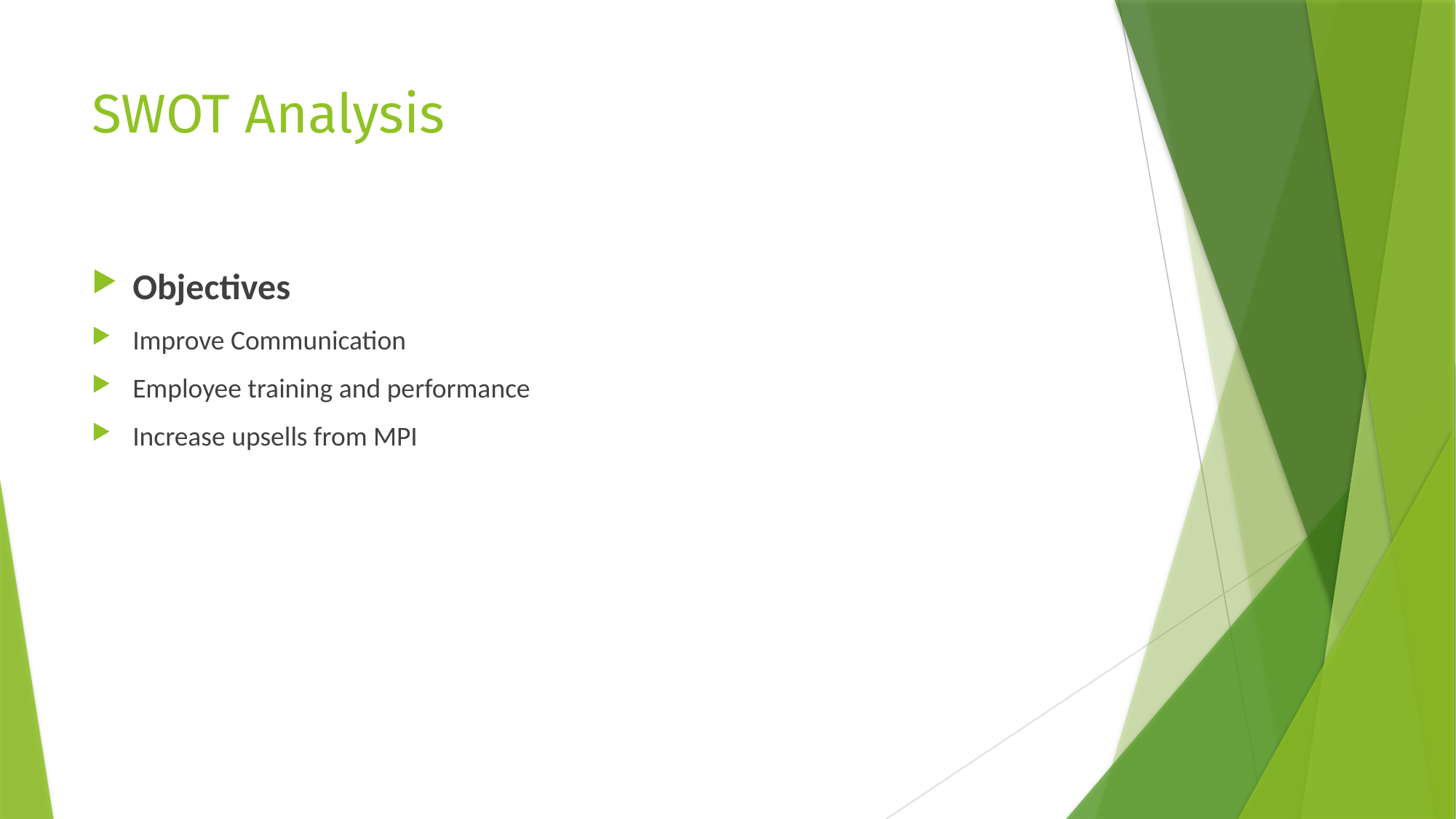

# SWOT Analysis
Objectives
Improve Communication
Employee training and performance
Increase upsells from MPI